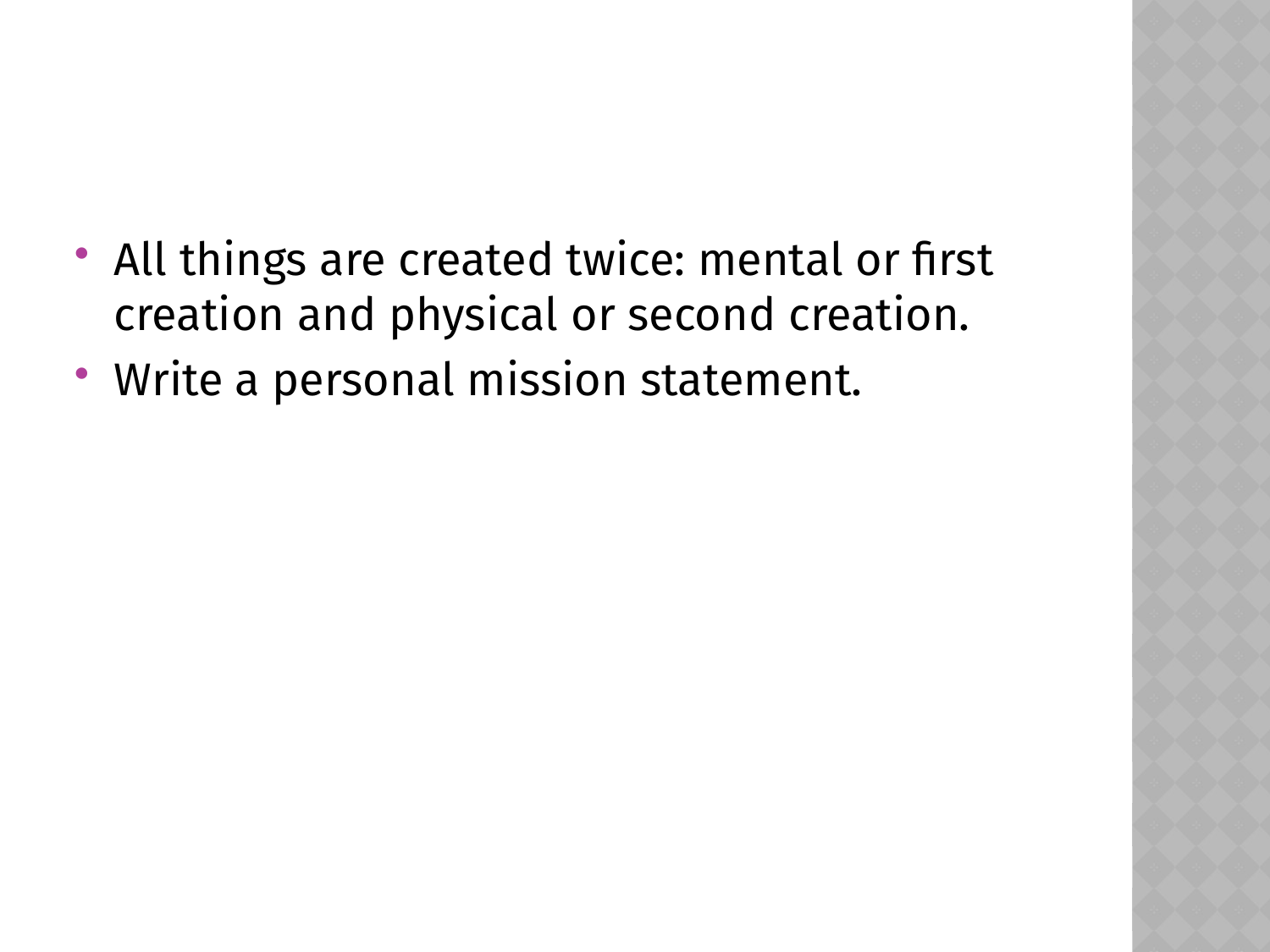

#
All things are created twice: mental or first creation and physical or second creation.
Write a personal mission statement.